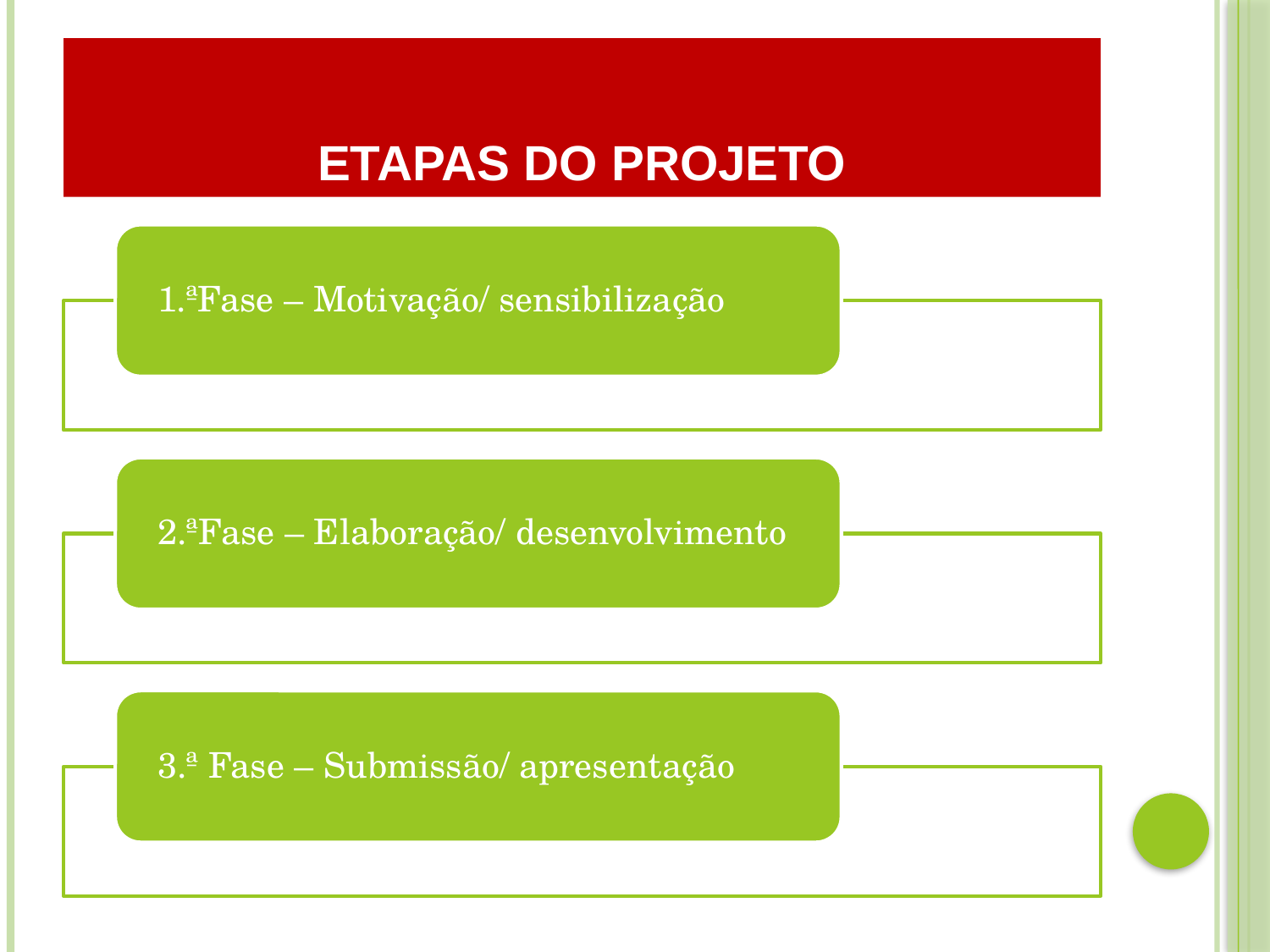

# Etapas do projeto
1.ªFase – Motivação/ sensibilização
2.ªFase – Elaboração/ desenvolvimento
3.ª Fase – Submissão/ apresentação